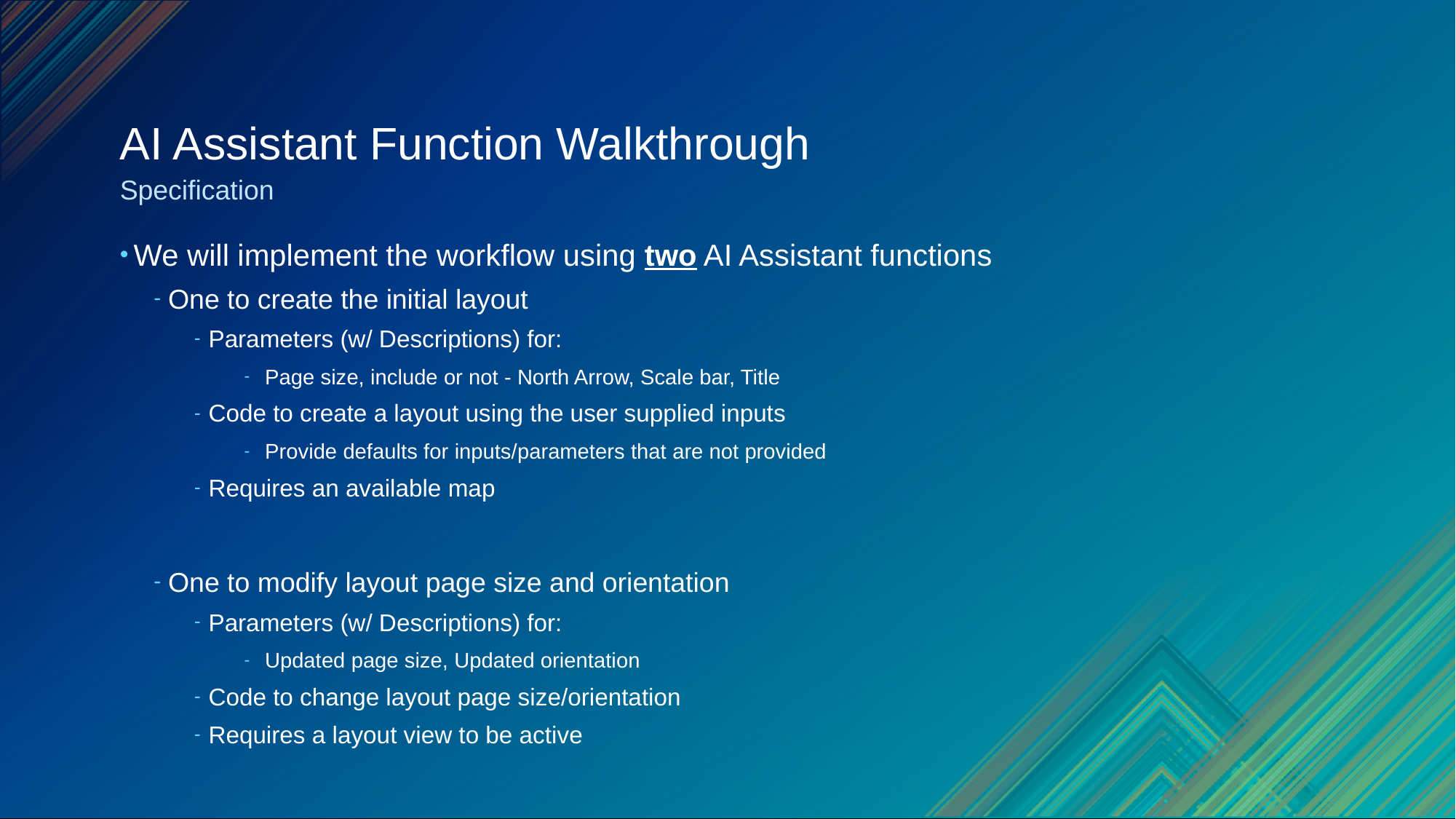

# AI Assistant Function Walkthrough
Specification
We will implement the workflow using two AI Assistant functions
One to create the initial layout
Parameters (w/ Descriptions) for:
Page size, include or not - North Arrow, Scale bar, Title
Code to create a layout using the user supplied inputs
Provide defaults for inputs/parameters that are not provided
Requires an available map

One to modify layout page size and orientation
Parameters (w/ Descriptions) for:
Updated page size, Updated orientation
Code to change layout page size/orientation
Requires a layout view to be active